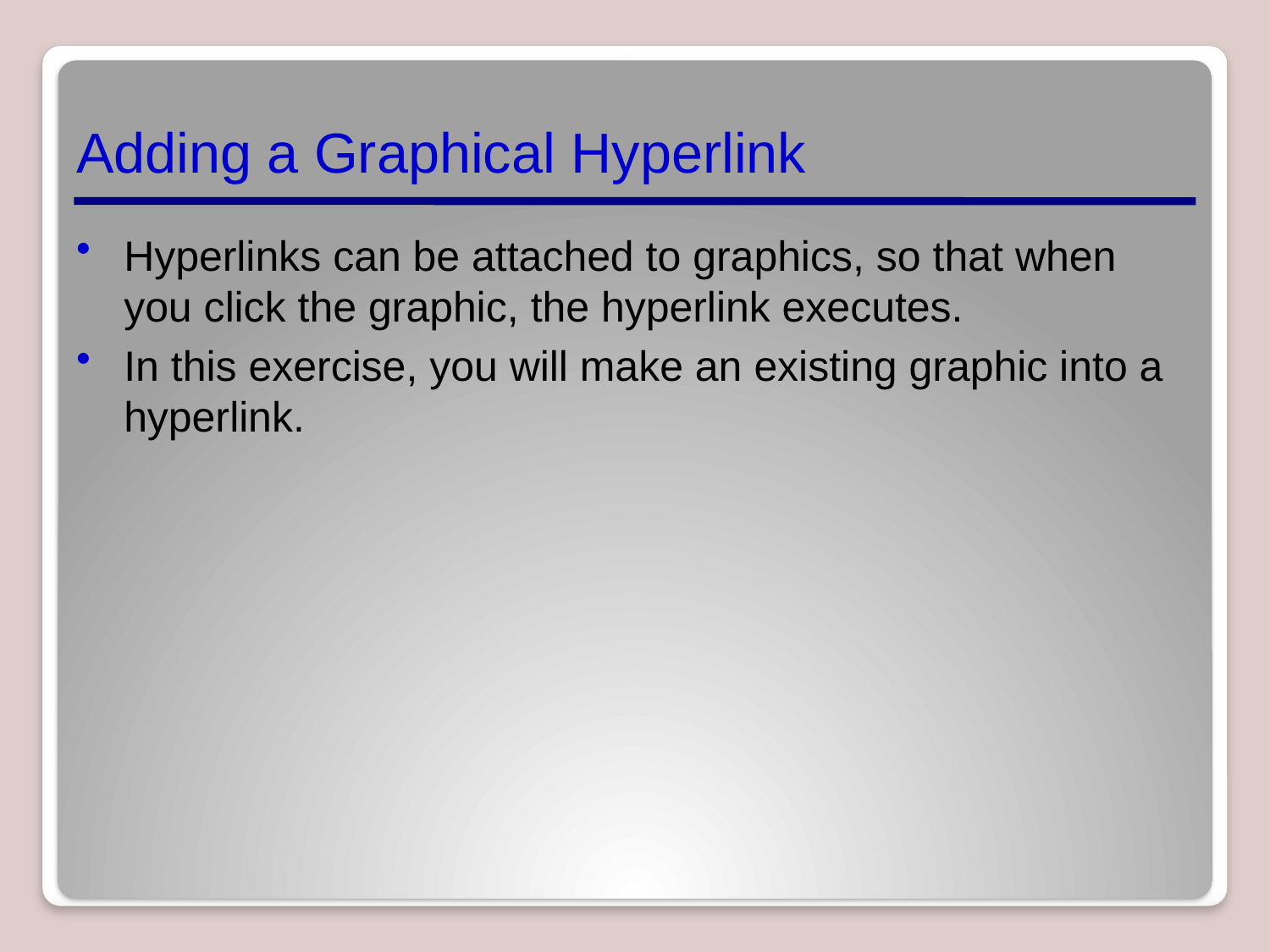

# Adding a Graphical Hyperlink
Hyperlinks can be attached to graphics, so that when you click the graphic, the hyperlink executes.
In this exercise, you will make an existing graphic into a hyperlink.